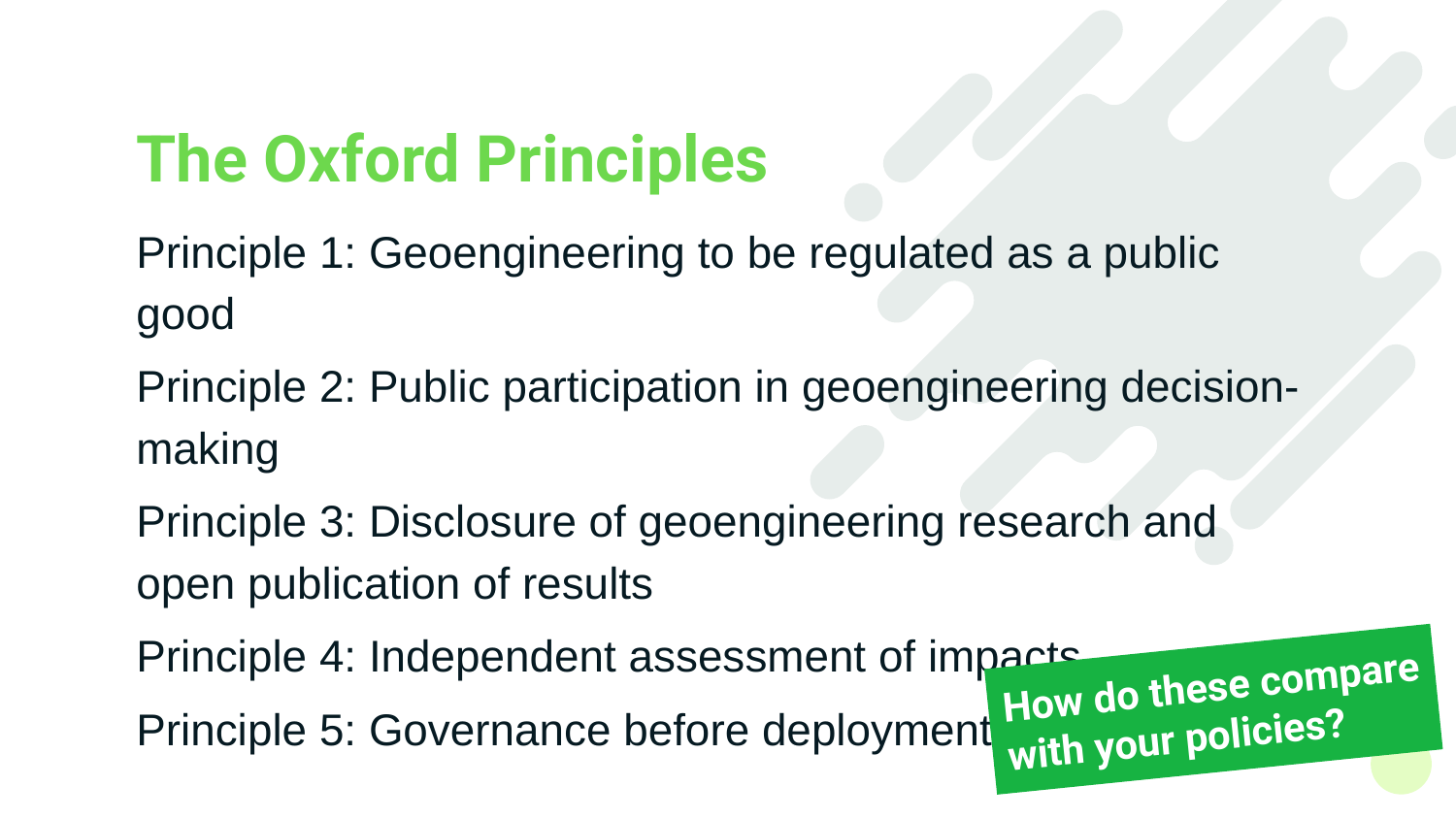

# The Oxford Principles
Principle 1: Geoengineering to be regulated as a public good
Principle 2: Public participation in geoengineering decision-making
Principle 3: Disclosure of geoengineering research and open publication of results
Principle 4: Independent assessment of impacts
Principle 5: Governance before deployment
How do these compare with your policies?